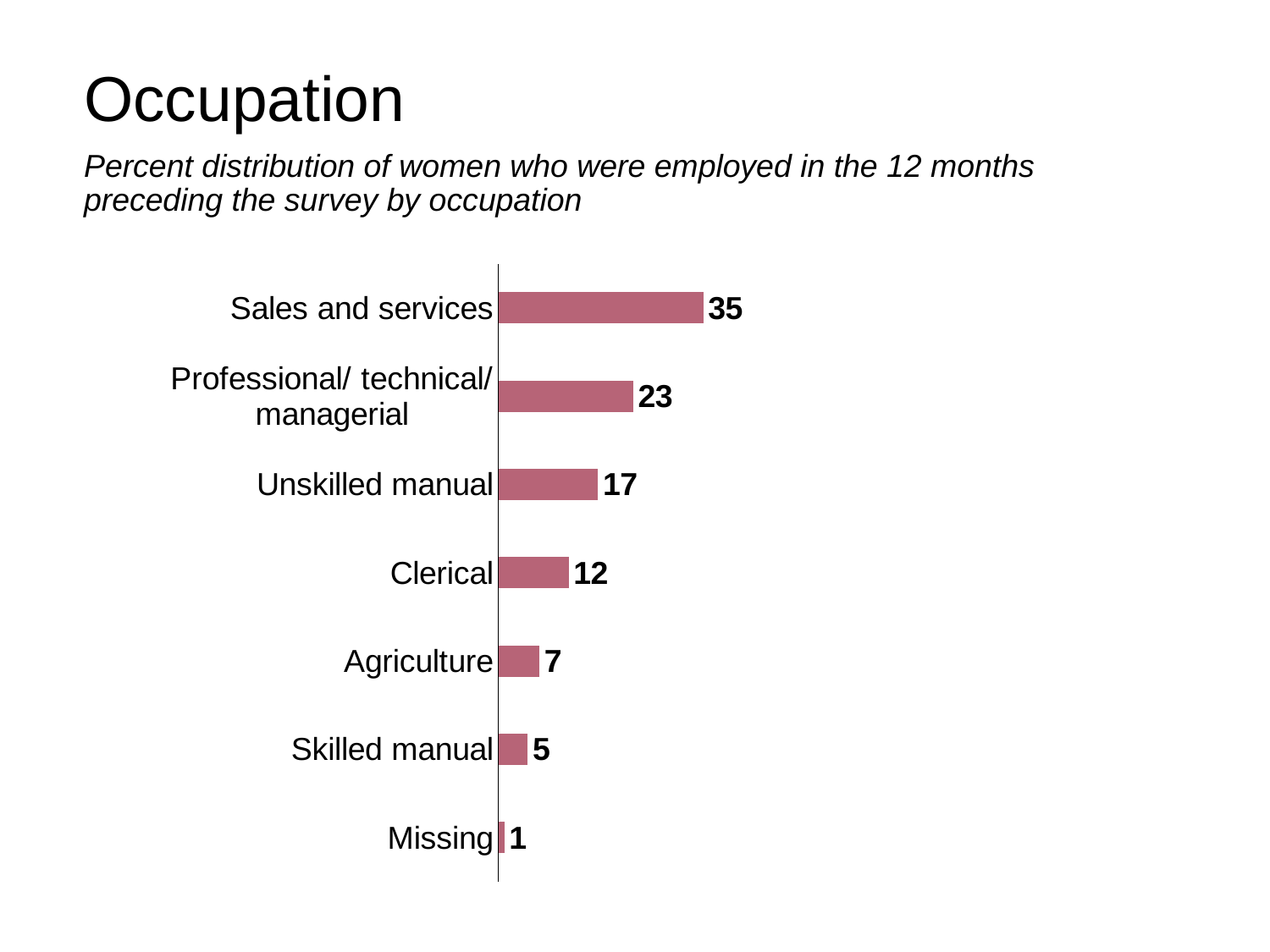

# Occupation
Percent distribution of women who were employed in the 12 months preceding the survey by occupation

### Chart

| Category | Men |
|---|---|
| Missing | 1.0 |
| Skilled manual | 5.0 |
| Agriculture | 7.0 |
| Clerical | 12.0 |
| Unskilled manual | 17.0 |
| Professional/ technical/ managerial | 23.0 |
| Sales and services | 35.0 |